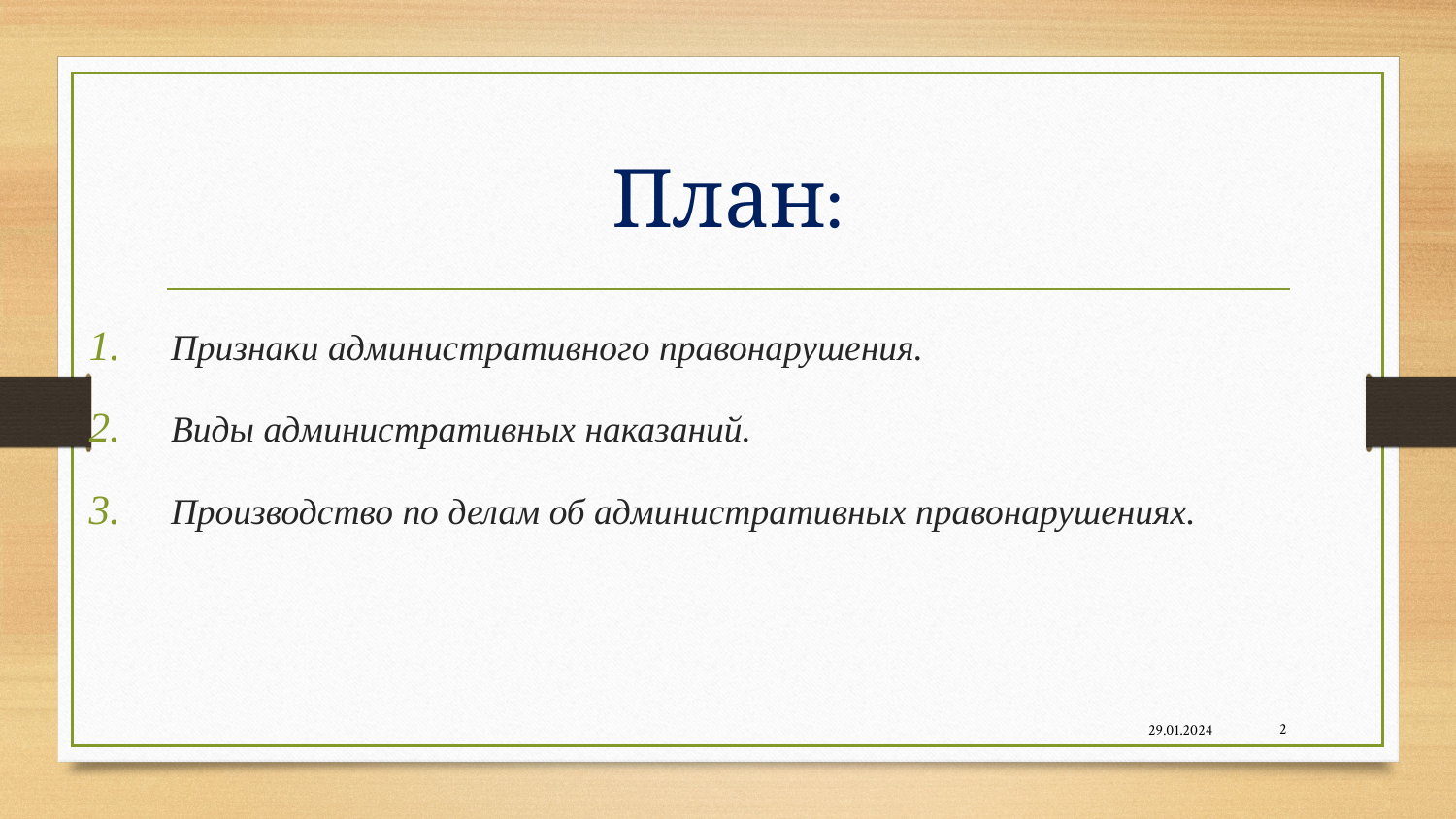

# План:
Признаки административного правонарушения.
Виды административных наказаний.
Производство по делам об административных правонарушениях.
29.01.2024
2